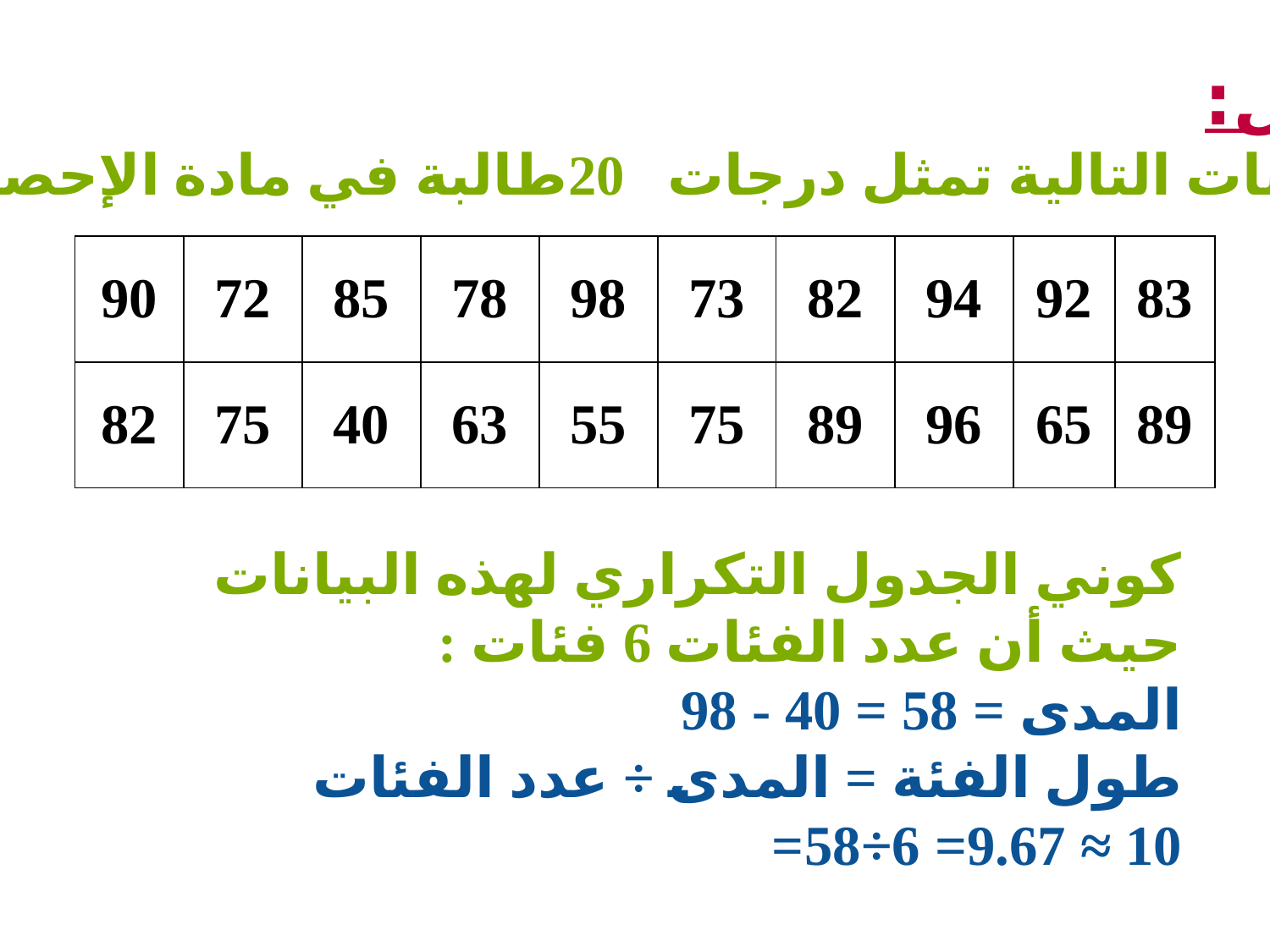

مثال:
البيانات التالية تمثل درجات   20طالبة في مادة الإحصاء :
| 90 | 72 | 85 | 78 | 98 | 73 | 82 | 94 | 92 | 83 |
| --- | --- | --- | --- | --- | --- | --- | --- | --- | --- |
| 82 | 75 | 40 | 63 | 55 | 75 | 89 | 96 | 65 | 89 |
كوني الجدول التكراري لهذه البيانات حيث أن عدد الفئات 6 فئات :
المدى = 58 = 40 - 98
طول الفئة = المدى ÷ عدد الفئات
10 ≈ 9.67= 6÷58=